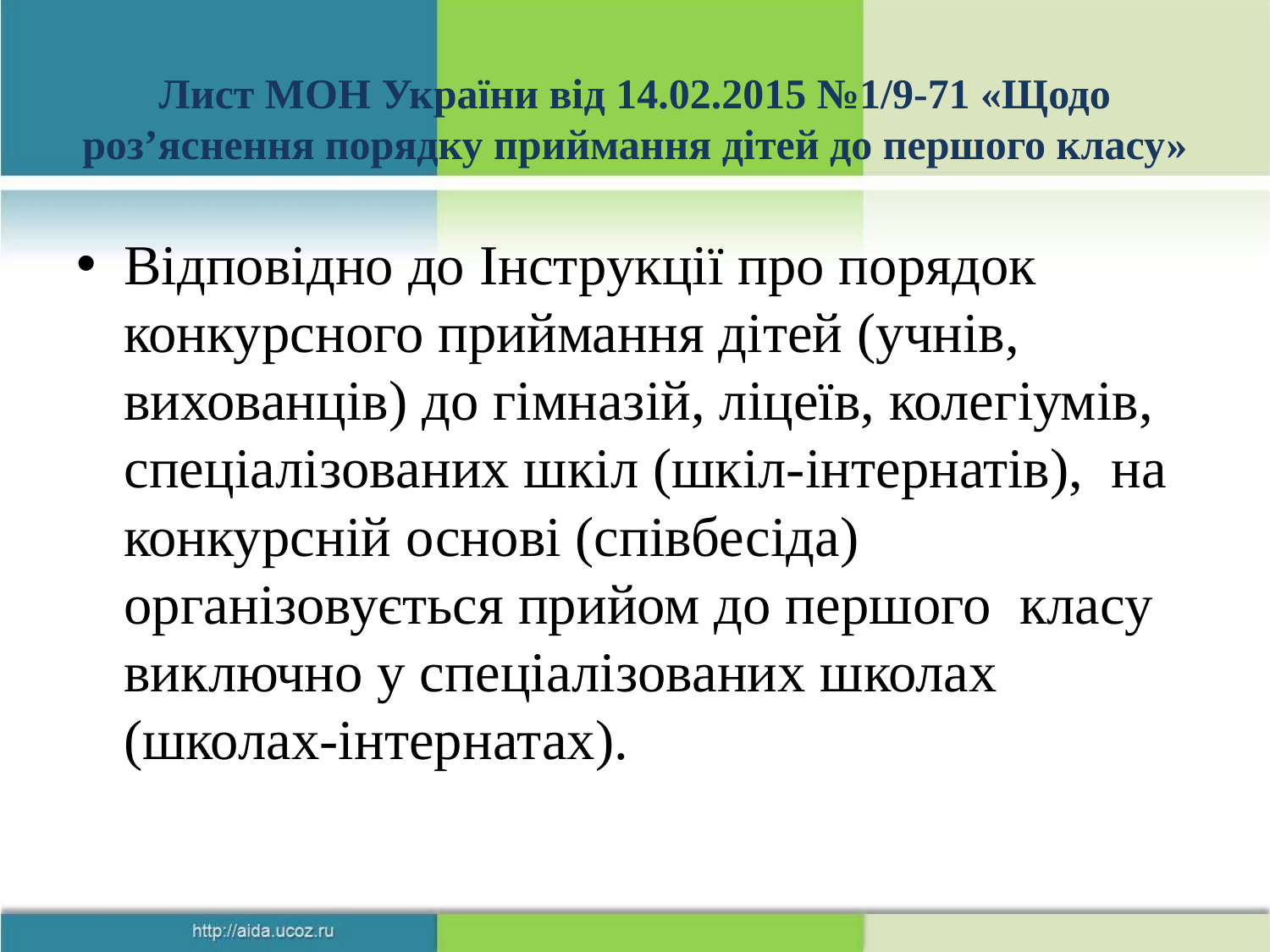

# Лист МОН України від 14.02.2015 №1/9-71 «Щодо роз’яснення порядку приймання дітей до першого класу»
Відповідно до Інструкції про порядок конкурсного приймання дітей (учнів, вихованців) до гімназій, ліцеїв, колегіумів, спеціалізованих шкіл (шкіл-інтернатів),  на конкурсній основі (співбесіда) організовується прийом до першого  класу виключно у спеціалізованих школах (школах-інтернатах).